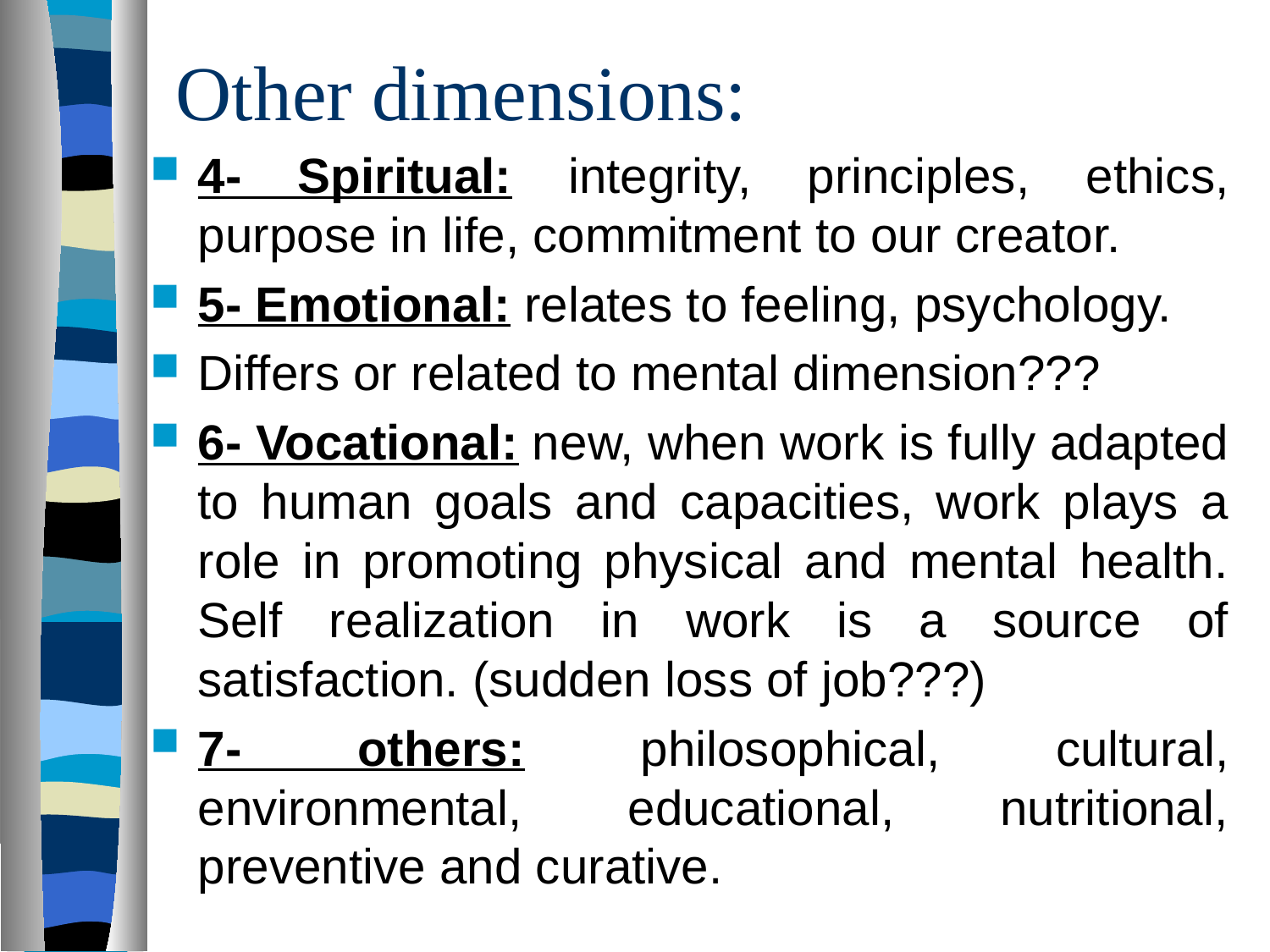

# Other dimensions:
4- Spiritual: integrity, principles, ethics, purpose in life, commitment to our creator.
5- Emotional: relates to feeling, psychology.
Differs or related to mental dimension???
6- Vocational: new, when work is fully adapted to human goals and capacities, work plays a role in promoting physical and mental health. Self realization in work is a source of satisfaction. (sudden loss of job???)
7- others: philosophical, cultural, environmental, educational, nutritional, preventive and curative.